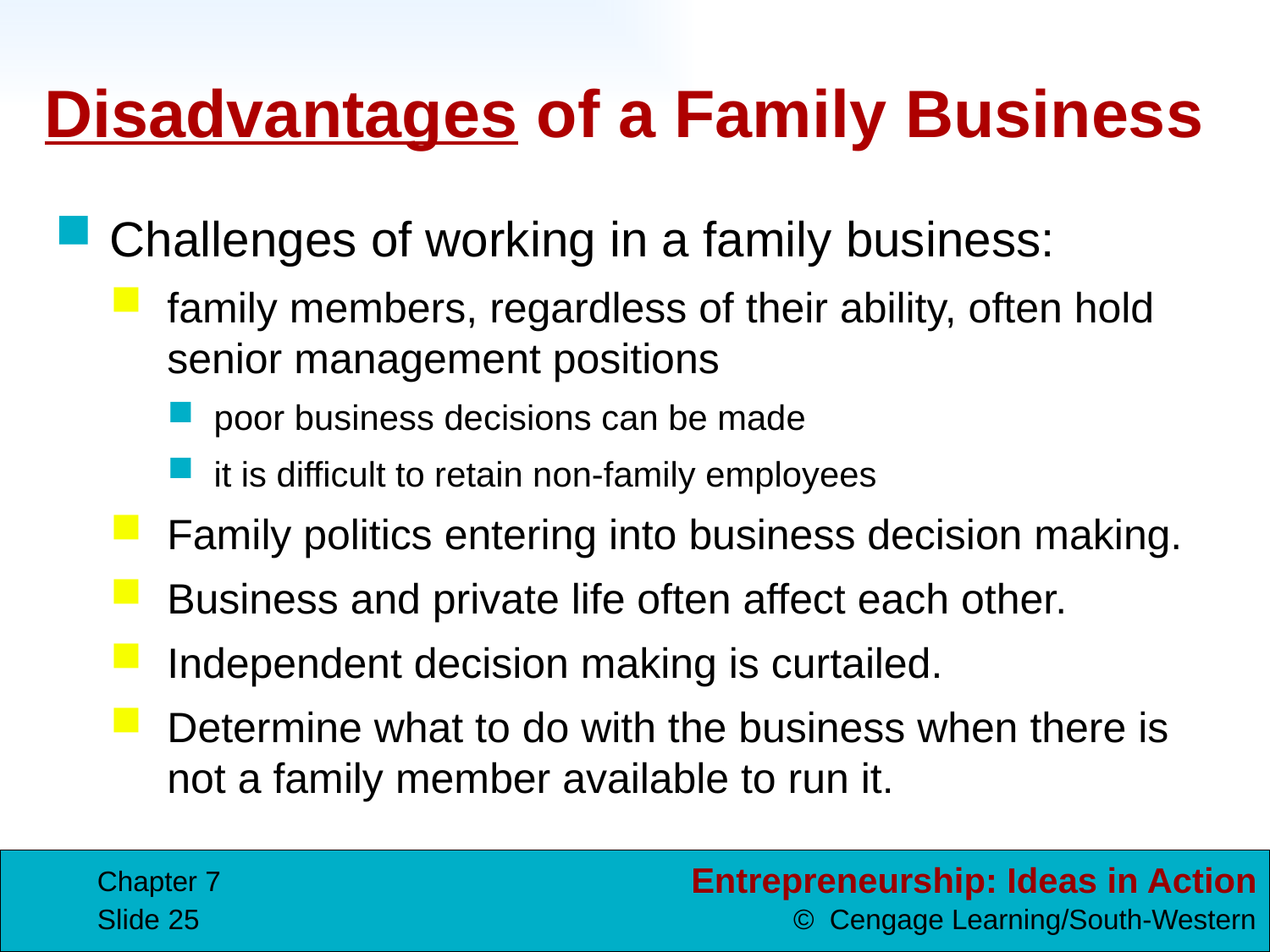

# Disadvantages of a Family Business
Challenges of working in a family business:
family members, regardless of their ability, often hold senior management positions
poor business decisions can be made
it is difficult to retain non-family employees
Family politics entering into business decision making.
Business and private life often affect each other.
Independent decision making is curtailed.
Determine what to do with the business when there is not a family member available to run it.

Chapter 7
Slide 25